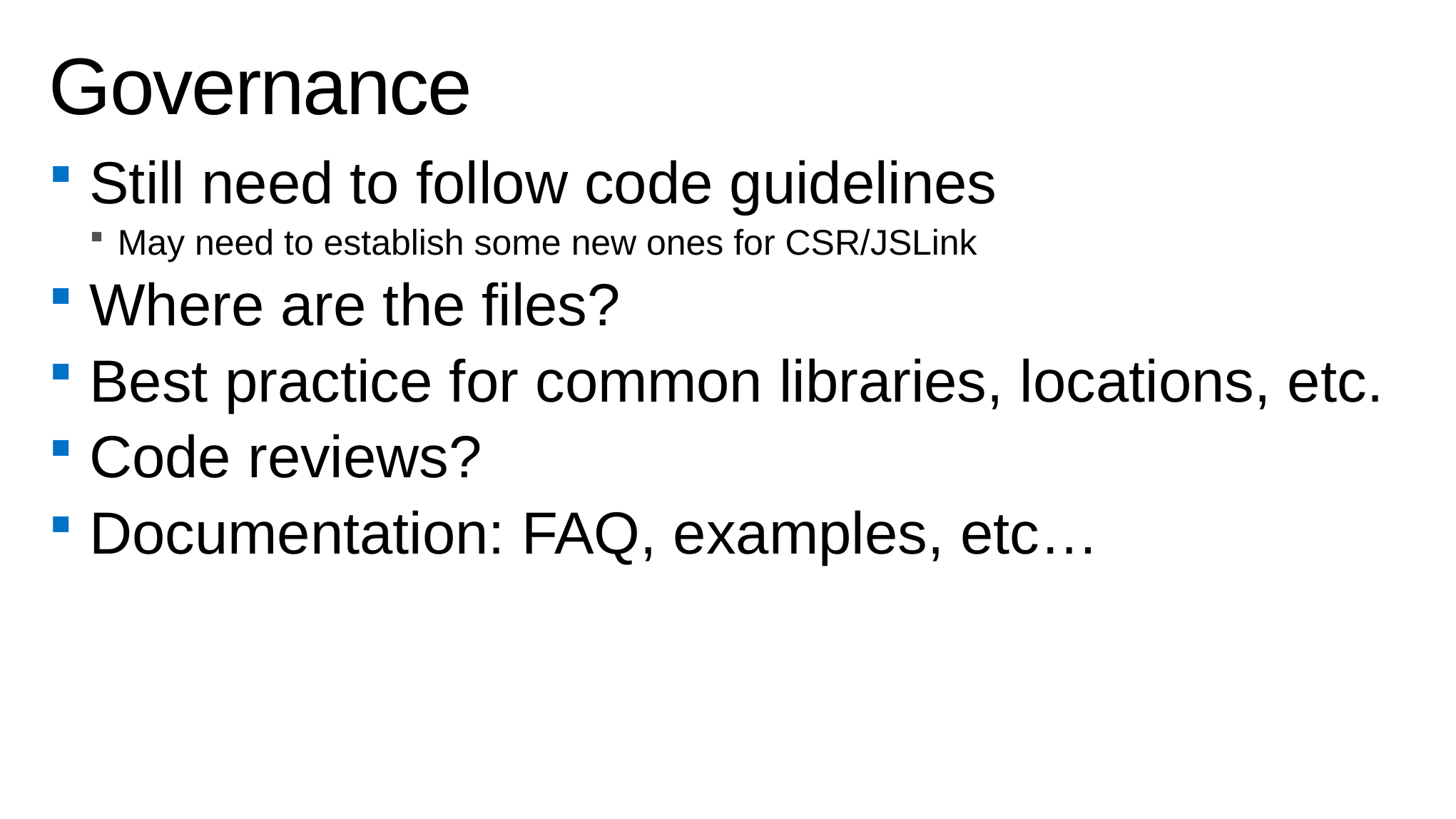

# Governance
Still need to follow code guidelines
May need to establish some new ones for CSR/JSLink
Where are the files?
Best practice for common libraries, locations, etc.
Code reviews?
Documentation: FAQ, examples, etc…